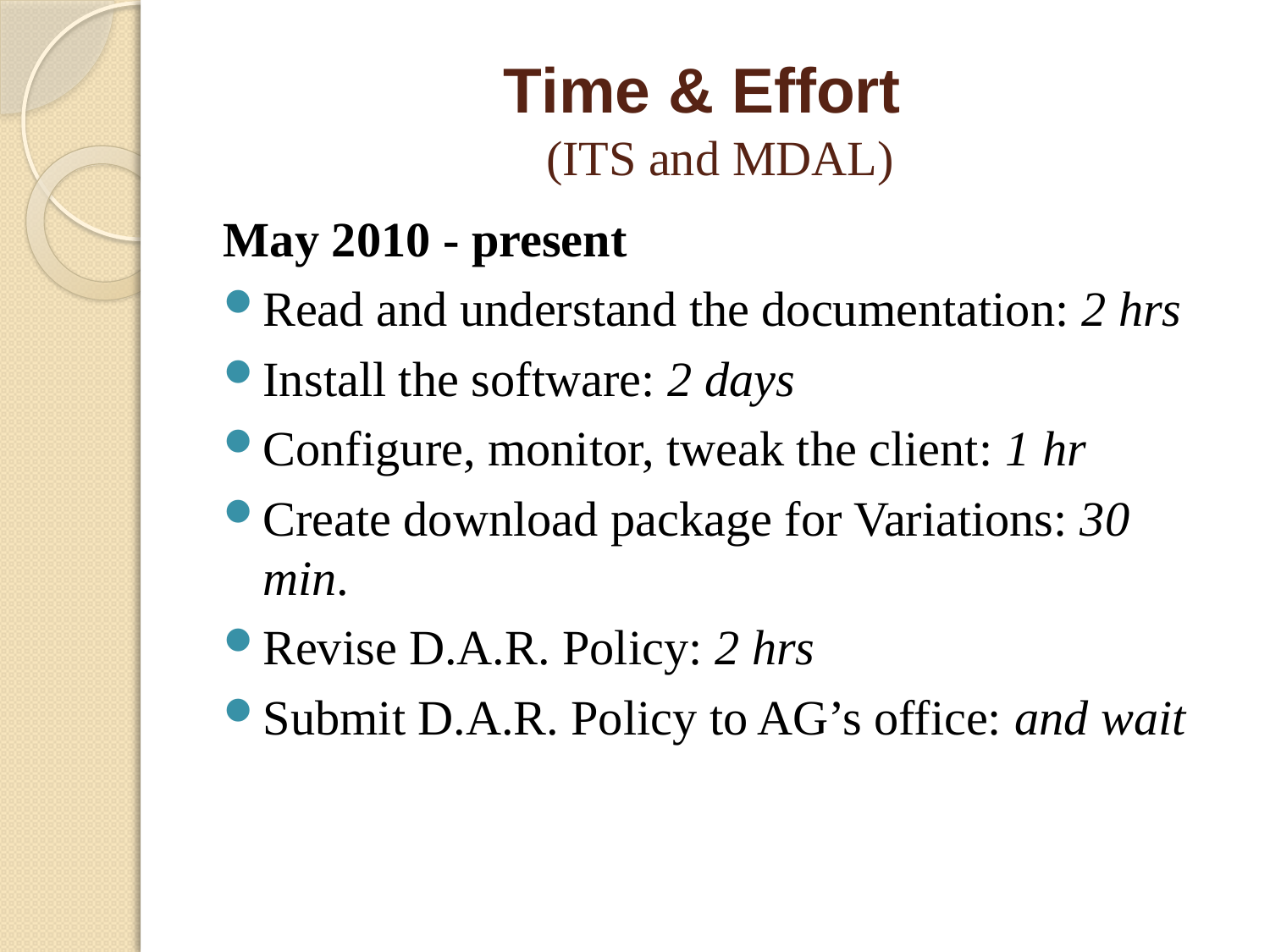

# Time & Effort (ITS and MDAL)
May 2010 - present
Read and understand the documentation: 2 hrs
Install the software: 2 days
Configure, monitor, tweak the client: 1 hr
Create download package for Variations: 30 min.
Revise D.A.R. Policy: 2 hrs
Submit D.A.R. Policy to AG’s office: and wait